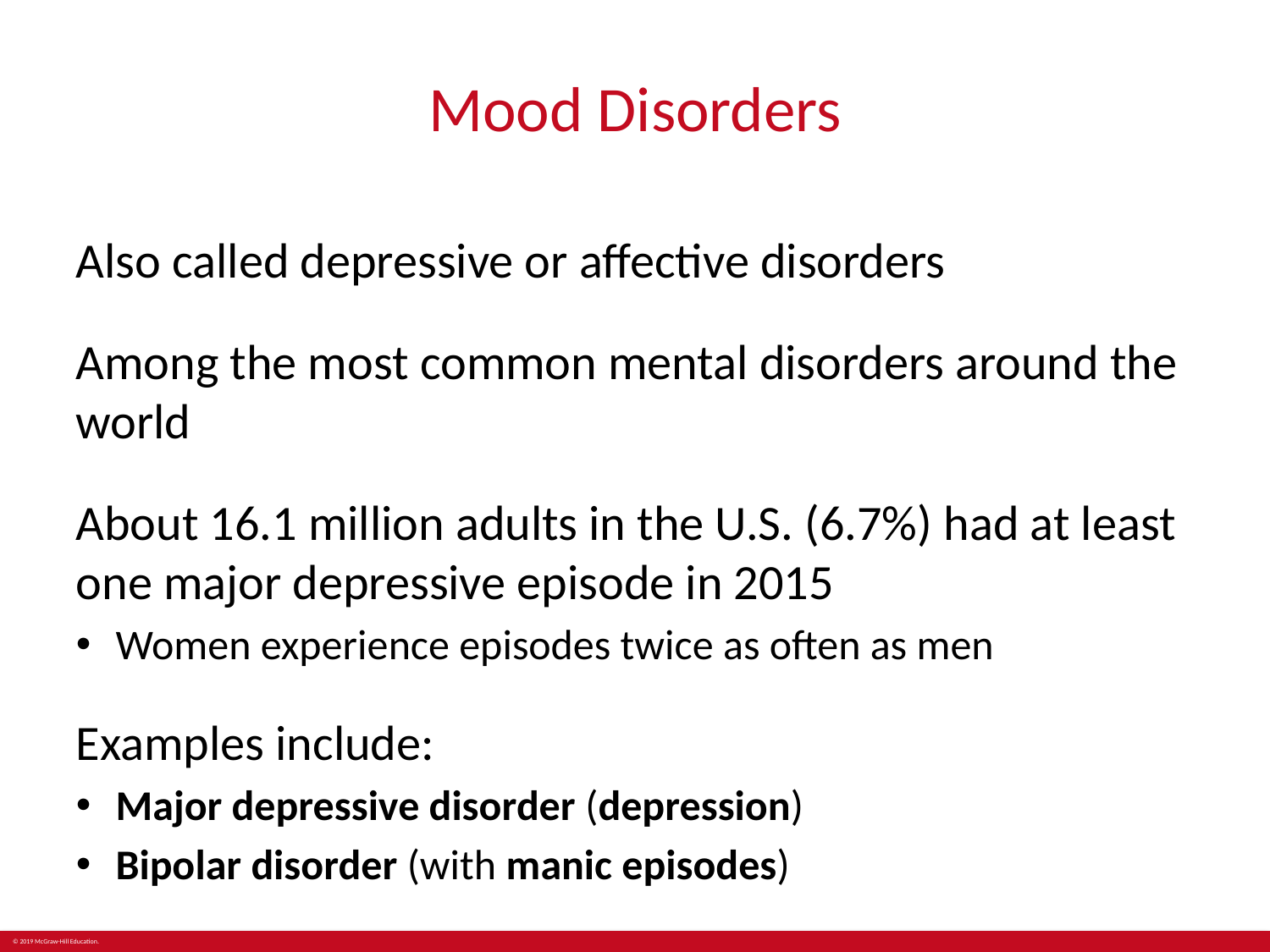

# Mood Disorders
Also called depressive or affective disorders
Among the most common mental disorders around the world
About 16.1 million adults in the U.S. (6.7%) had at least one major depressive episode in 2015
Women experience episodes twice as often as men
Examples include:
Major depressive disorder (depression)
Bipolar disorder (with manic episodes)